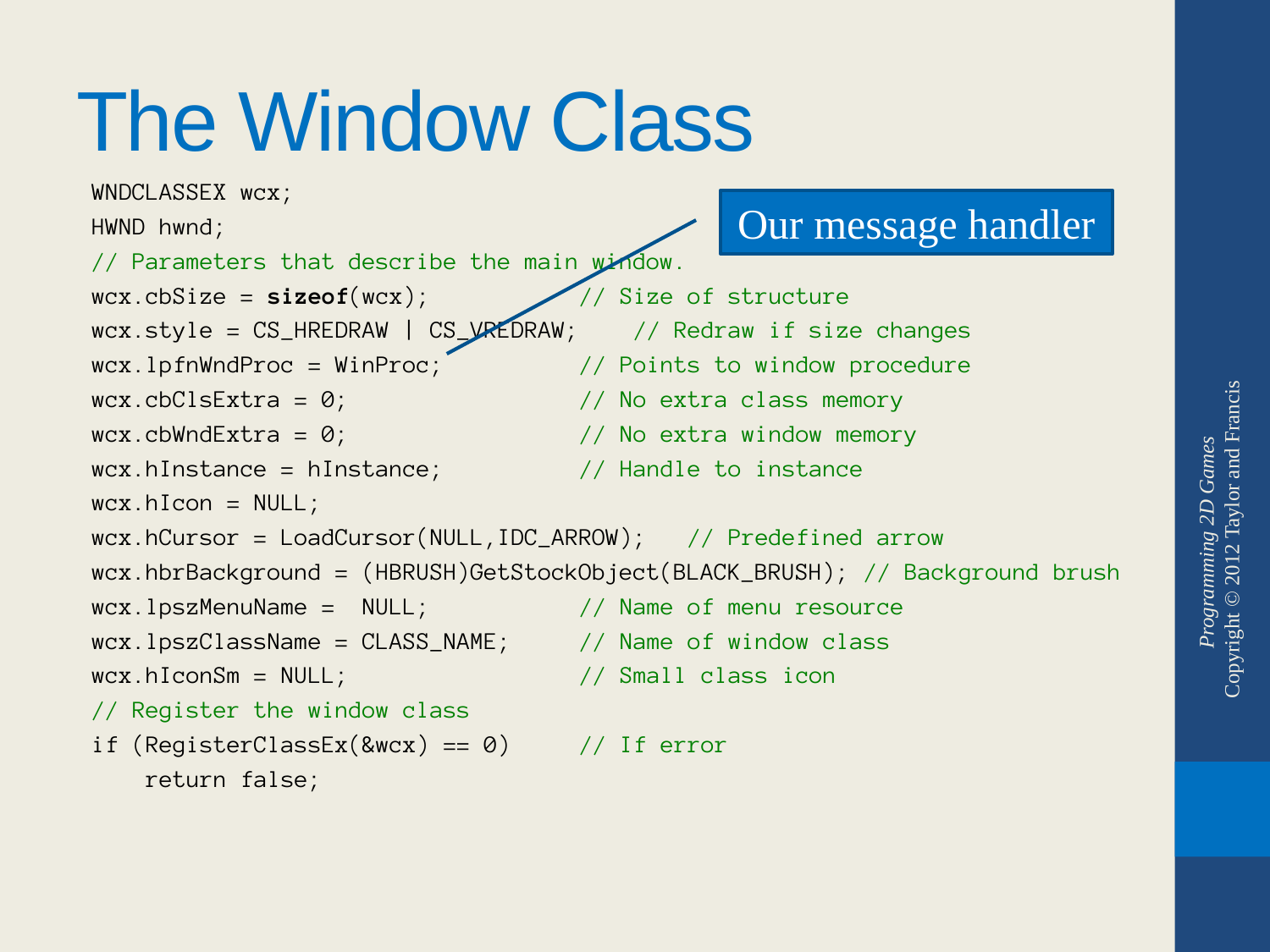

# The Window Class
WNDCLASSEX wcx;
HWND hwnd;
// Parameters that describe the main window.
wcx.cbSize = sizeof(wcx);           // Size of structure
wcx.style = CS_HREDRAW | CS_VREDRAW;    // Redraw if size changes
wcx.lpfnWndProc = WinProc;          // Points to window procedure
wcx.cbClsExtra = 0;                 // No extra class memory
wcx.cbWndExtra = 0;                 // No extra window memory
wcx.hInstance = hInstance;          // Handle to instance
wcx.hIcon = NULL;
wcx.hCursor = LoadCursor(NULL,IDC_ARROW);   // Predefined arrow
wcx.hbrBackground = (HBRUSH)GetStockObject(BLACK_BRUSH); // Background brush
wcx.lpszMenuName =  NULL;           // Name of menu resource
wcx.lpszClassName = CLASS_NAME;     // Name of window class
wcx.hIconSm = NULL;                 // Small class icon
// Register the window class
if (RegisterClassEx(&wcx) == 0)     // If error
    return false;
Our message handler
Programming 2D Games
Copyright © 2012 Taylor and Francis